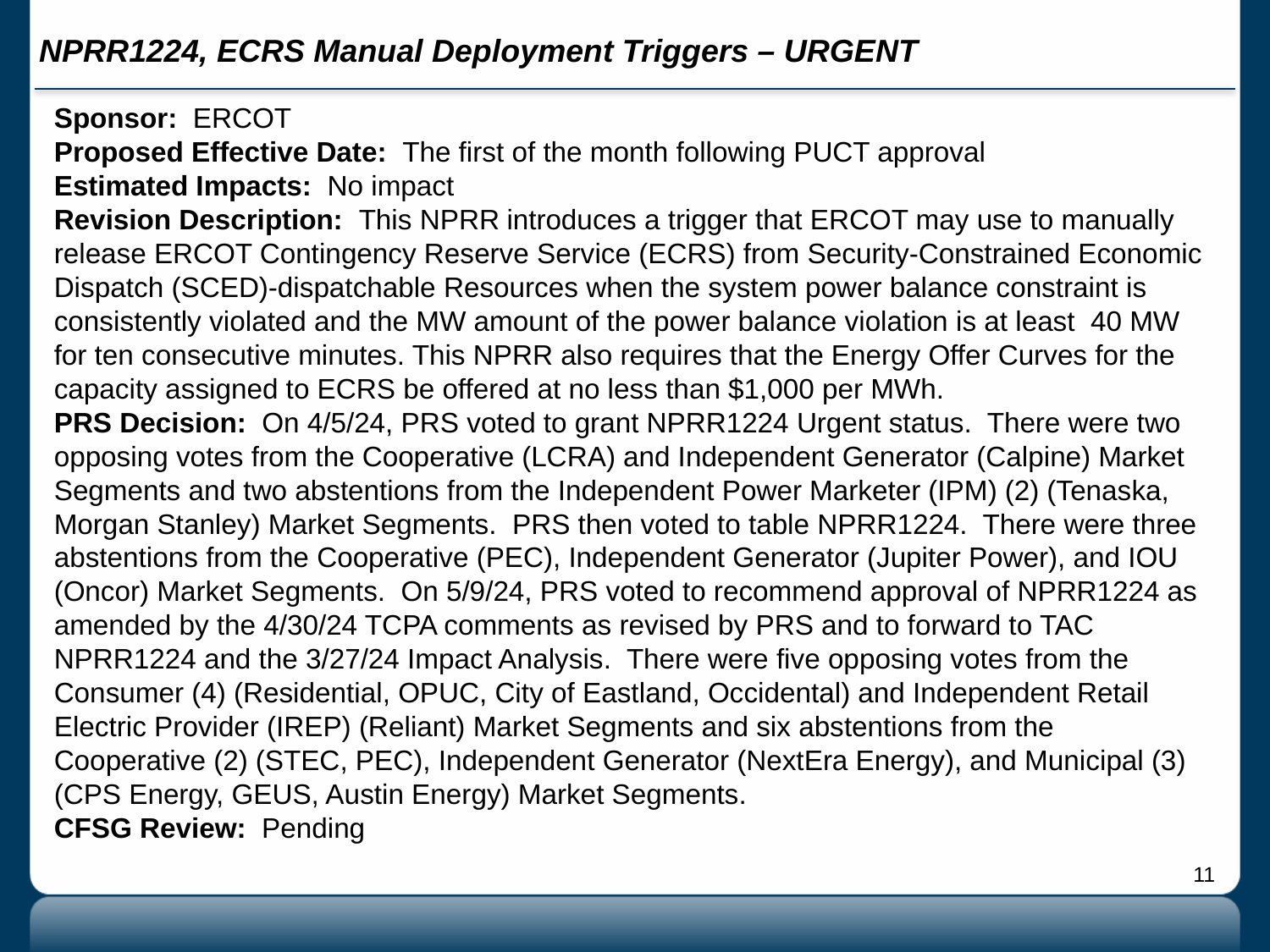

# NPRR1224, ECRS Manual Deployment Triggers – URGENT
Sponsor:  ERCOT
Proposed Effective Date:  The first of the month following PUCT approval
Estimated Impacts:  No impact
Revision Description:  This NPRR introduces a trigger that ERCOT may use to manually release ERCOT Contingency Reserve Service (ECRS) from Security-Constrained Economic Dispatch (SCED)-dispatchable Resources when the system power balance constraint is consistently violated and the MW amount of the power balance violation is at least  40 MW for ten consecutive minutes. This NPRR also requires that the Energy Offer Curves for the capacity assigned to ECRS be offered at no less than $1,000 per MWh.
PRS Decision:  On 4/5/24, PRS voted to grant NPRR1224 Urgent status.  There were two opposing votes from the Cooperative (LCRA) and Independent Generator (Calpine) Market Segments and two abstentions from the Independent Power Marketer (IPM) (2) (Tenaska, Morgan Stanley) Market Segments.  PRS then voted to table NPRR1224.  There were three abstentions from the Cooperative (PEC), Independent Generator (Jupiter Power), and IOU (Oncor) Market Segments.  On 5/9/24, PRS voted to recommend approval of NPRR1224 as amended by the 4/30/24 TCPA comments as revised by PRS and to forward to TAC NPRR1224 and the 3/27/24 Impact Analysis.  There were five opposing votes from the Consumer (4) (Residential, OPUC, City of Eastland, Occidental) and Independent Retail Electric Provider (IREP) (Reliant) Market Segments and six abstentions from the Cooperative (2) (STEC, PEC), Independent Generator (NextEra Energy), and Municipal (3) (CPS Energy, GEUS, Austin Energy) Market Segments.
CFSG Review:  Pending